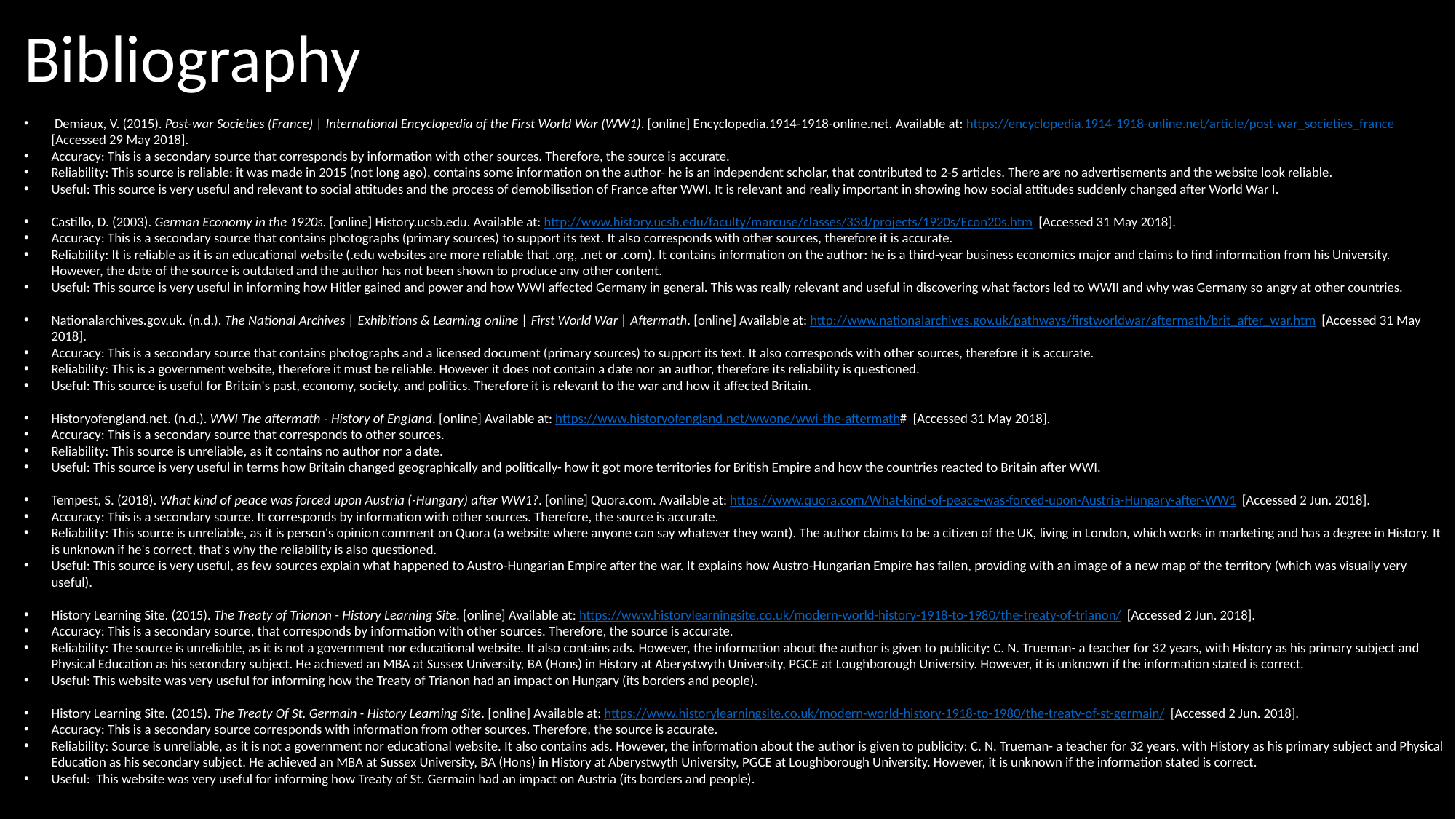

# Bibliography
 Demiaux, V. (2015). Post-war Societies (France) | International Encyclopedia of the First World War (WW1). [online] Encyclopedia.1914-1918-online.net. Available at: https://encyclopedia.1914-1918-online.net/article/post-war_societies_france  [Accessed 29 May 2018].
Accuracy: This is a secondary source that corresponds by information with other sources. Therefore, the source is accurate.
Reliability: This source is reliable: it was made in 2015 (not long ago), contains some information on the author- he is an independent scholar, that contributed to 2-5 articles. There are no advertisements and the website look reliable.
Useful: This source is very useful and relevant to social attitudes and the process of demobilisation of France after WWI. It is relevant and really important in showing how social attitudes suddenly changed after World War I.

Castillo, D. (2003). German Economy in the 1920s. [online] History.ucsb.edu. Available at: http://www.history.ucsb.edu/faculty/marcuse/classes/33d/projects/1920s/Econ20s.htm  [Accessed 31 May 2018].
Accuracy: This is a secondary source that contains photographs (primary sources) to support its text. It also corresponds with other sources, therefore it is accurate.
Reliability: It is reliable as it is an educational website (.edu websites are more reliable that .org, .net or .com). It contains information on the author: he is a third-year business economics major and claims to find information from his University. However, the date of the source is outdated and the author has not been shown to produce any other content.
Useful: This source is very useful in informing how Hitler gained and power and how WWI affected Germany in general. This was really relevant and useful in discovering what factors led to WWII and why was Germany so angry at other countries.

Nationalarchives.gov.uk. (n.d.). The National Archives | Exhibitions & Learning online | First World War | Aftermath. [online] Available at: http://www.nationalarchives.gov.uk/pathways/firstworldwar/aftermath/brit_after_war.htm  [Accessed 31 May 2018].
Accuracy: This is a secondary source that contains photographs and a licensed document (primary sources) to support its text. It also corresponds with other sources, therefore it is accurate.
Reliability: This is a government website, therefore it must be reliable. However it does not contain a date nor an author, therefore its reliability is questioned.
Useful: This source is useful for Britain's past, economy, society, and politics. Therefore it is relevant to the war and how it affected Britain.

Historyofengland.net. (n.d.). WWI The aftermath - History of England. [online] Available at: https://www.historyofengland.net/wwone/wwi-the-aftermath#  [Accessed 31 May 2018].
Accuracy: This is a secondary source that corresponds to other sources.
Reliability: This source is unreliable, as it contains no author nor a date.
Useful: This source is very useful in terms how Britain changed geographically and politically- how it got more territories for British Empire and how the countries reacted to Britain after WWI.

Tempest, S. (2018). What kind of peace was forced upon Austria (-Hungary) after WW1?. [online] Quora.com. Available at: https://www.quora.com/What-kind-of-peace-was-forced-upon-Austria-Hungary-after-WW1  [Accessed 2 Jun. 2018].
Accuracy: This is a secondary source. It corresponds by information with other sources. Therefore, the source is accurate.
Reliability: This source is unreliable, as it is person's opinion comment on Quora (a website where anyone can say whatever they want). The author claims to be a citizen of the UK, living in London, which works in marketing and has a degree in History. It is unknown if he's correct, that's why the reliability is also questioned.
Useful: This source is very useful, as few sources explain what happened to Austro-Hungarian Empire after the war. It explains how Austro-Hungarian Empire has fallen, providing with an image of a new map of the territory (which was visually very useful).

History Learning Site. (2015). The Treaty of Trianon - History Learning Site. [online] Available at: https://www.historylearningsite.co.uk/modern-world-history-1918-to-1980/the-treaty-of-trianon/  [Accessed 2 Jun. 2018].
Accuracy: This is a secondary source, that corresponds by information with other sources. Therefore, the source is accurate.
Reliability: The source is unreliable, as it is not a government nor educational website. It also contains ads. However, the information about the author is given to publicity: C. N. Trueman- a teacher for 32 years, with History as his primary subject and Physical Education as his secondary subject. He achieved an MBA at Sussex University, BA (Hons) in History at Aberystwyth University, PGCE at Loughborough University. However, it is unknown if the information stated is correct.
Useful: This website was very useful for informing how the Treaty of Trianon had an impact on Hungary (its borders and people).

History Learning Site. (2015). The Treaty Of St. Germain - History Learning Site. [online] Available at: https://www.historylearningsite.co.uk/modern-world-history-1918-to-1980/the-treaty-of-st-germain/  [Accessed 2 Jun. 2018].
Accuracy: This is a secondary source corresponds with information from other sources. Therefore, the source is accurate.
Reliability: Source is unreliable, as it is not a government nor educational website. It also contains ads. However, the information about the author is given to publicity: C. N. Trueman- a teacher for 32 years, with History as his primary subject and Physical Education as his secondary subject. He achieved an MBA at Sussex University, BA (Hons) in History at Aberystwyth University, PGCE at Loughborough University. However, it is unknown if the information stated is correct.
Useful:  This website was very useful for informing how Treaty of St. Germain had an impact on Austria (its borders and people).